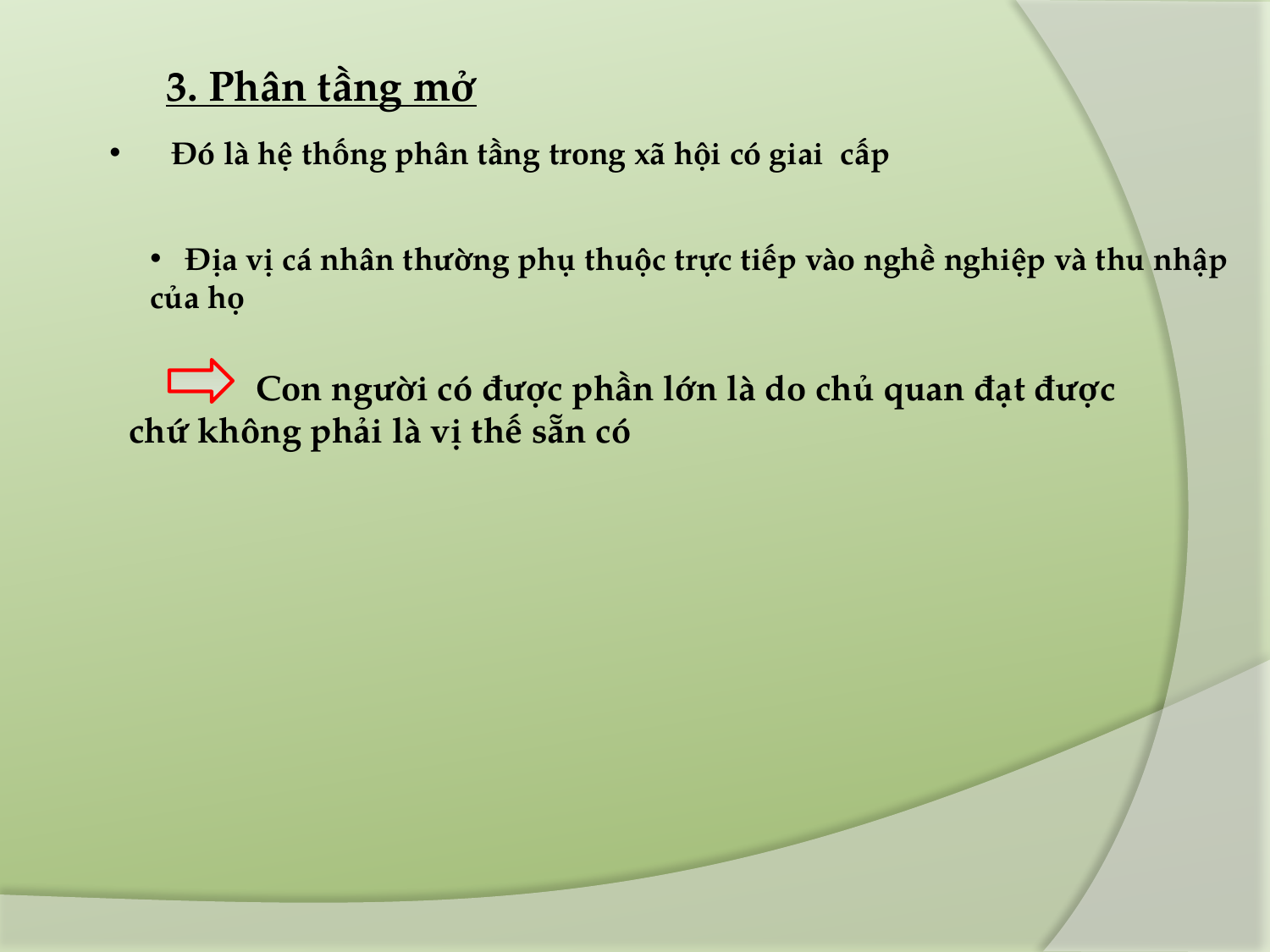

3. Phân tầng mở
    Đó là hệ thống phân tầng trong xã hội có giai  cấp
   Địa vị cá nhân thường phụ thuộc trực tiếp vào nghề nghiệp và thu nhập của họ
	Con người có được phần lớn là do chủ quan đạt được chứ không phải là vị thế sẵn có